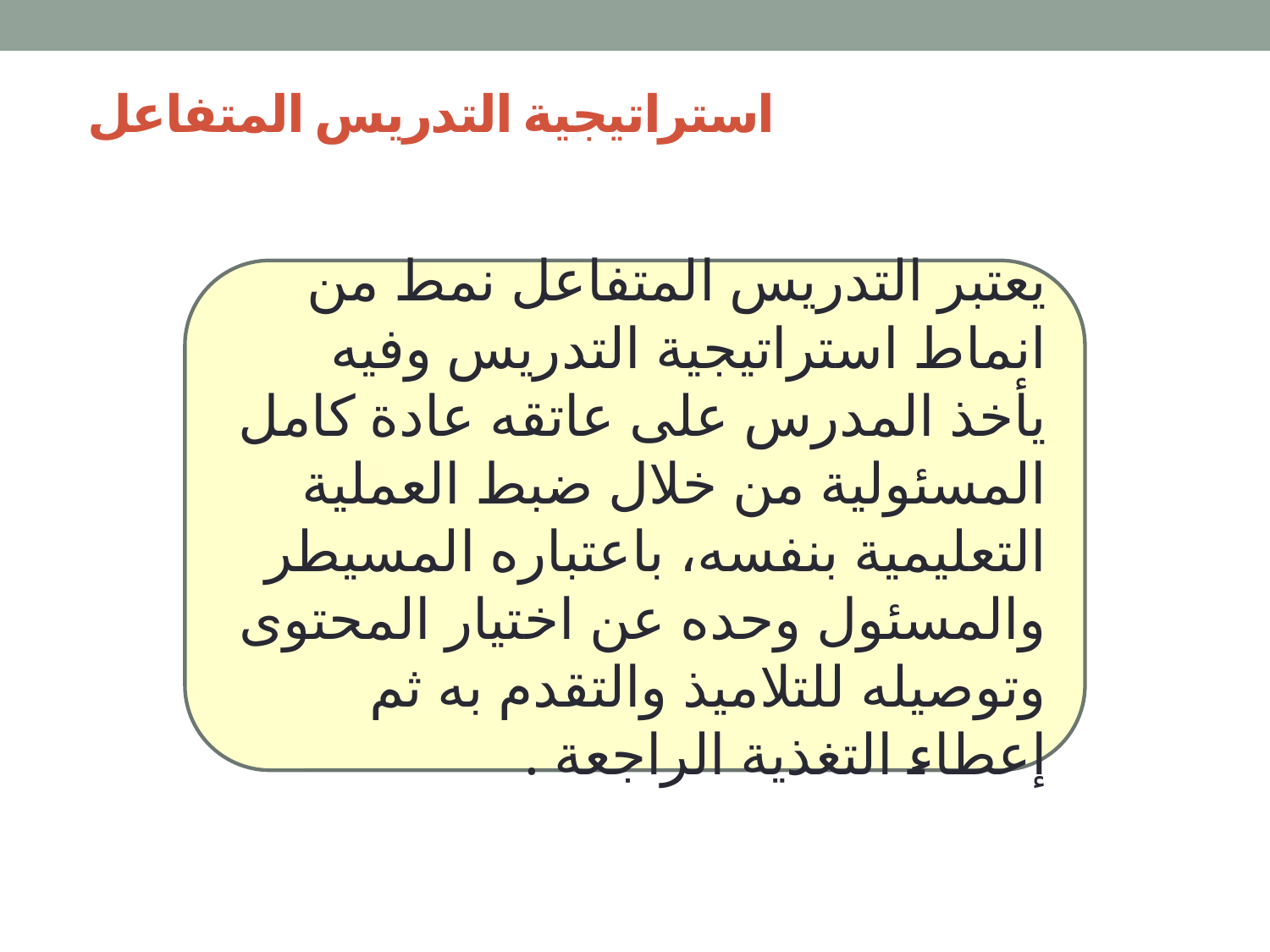

# استراتيجية التدريس المتفاعل
يعتبر التدريس المتفاعل نمط من انماط استراتيجية التدريس وفيه يأخذ المدرس على عاتقه عادة كامل المسئولية من خلال ضبط العملية التعليمية بنفسه، باعتباره المسيطر والمسئول وحده عن اختيار المحتوى وتوصيله للتلاميذ والتقدم به ثم إعطاء التغذية الراجعة .